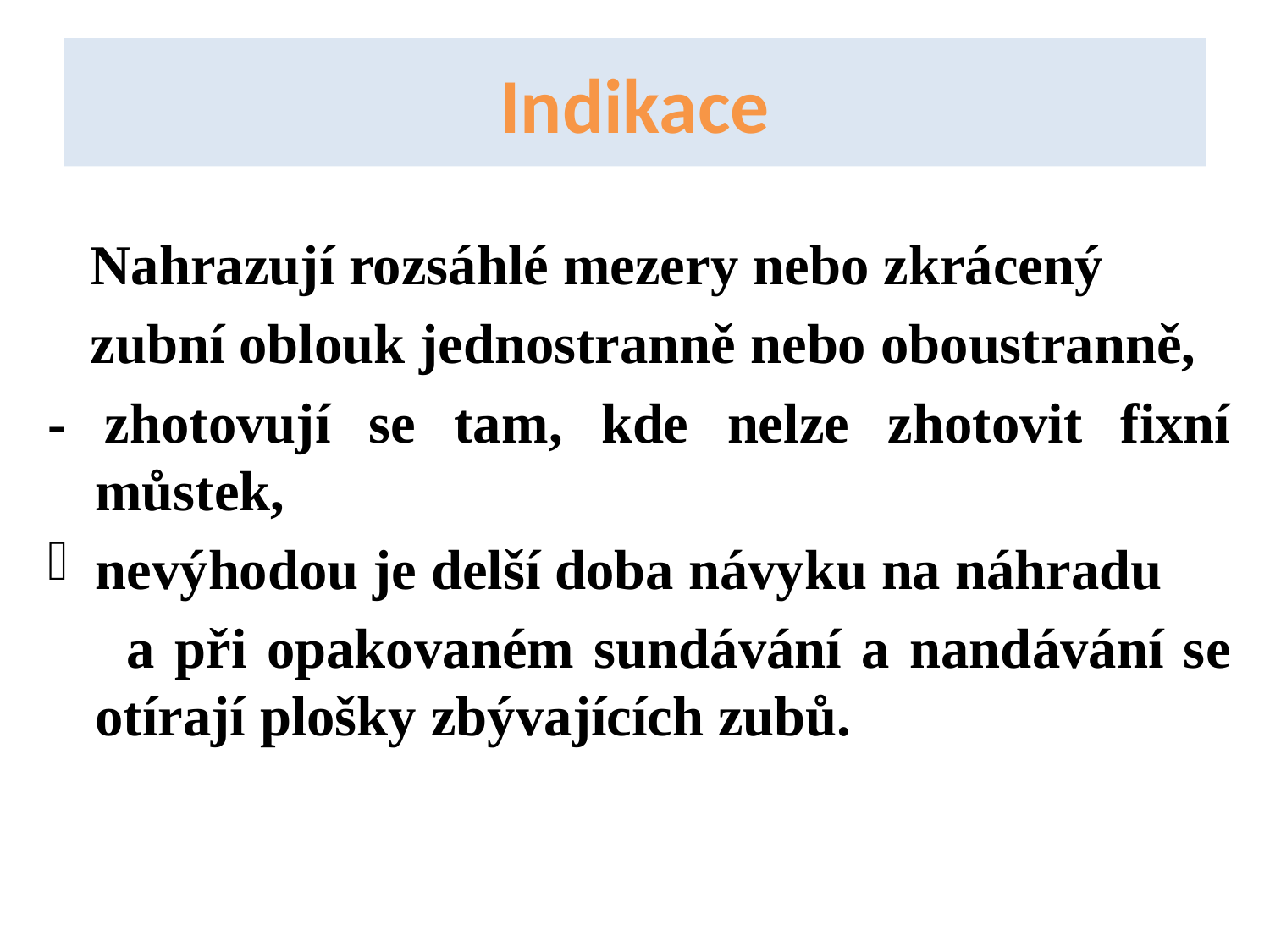

# Indikace
   Nahrazují rozsáhlé mezery nebo zkrácený
   zubní oblouk jednostranně nebo oboustranně,
- zhotovují se tam, kde nelze zhotovit fixní můstek,
nevýhodou je delší doba návyku na náhradu
    a při opakovaném sundávání a nandávání se otírají plošky zbývajících zubů.